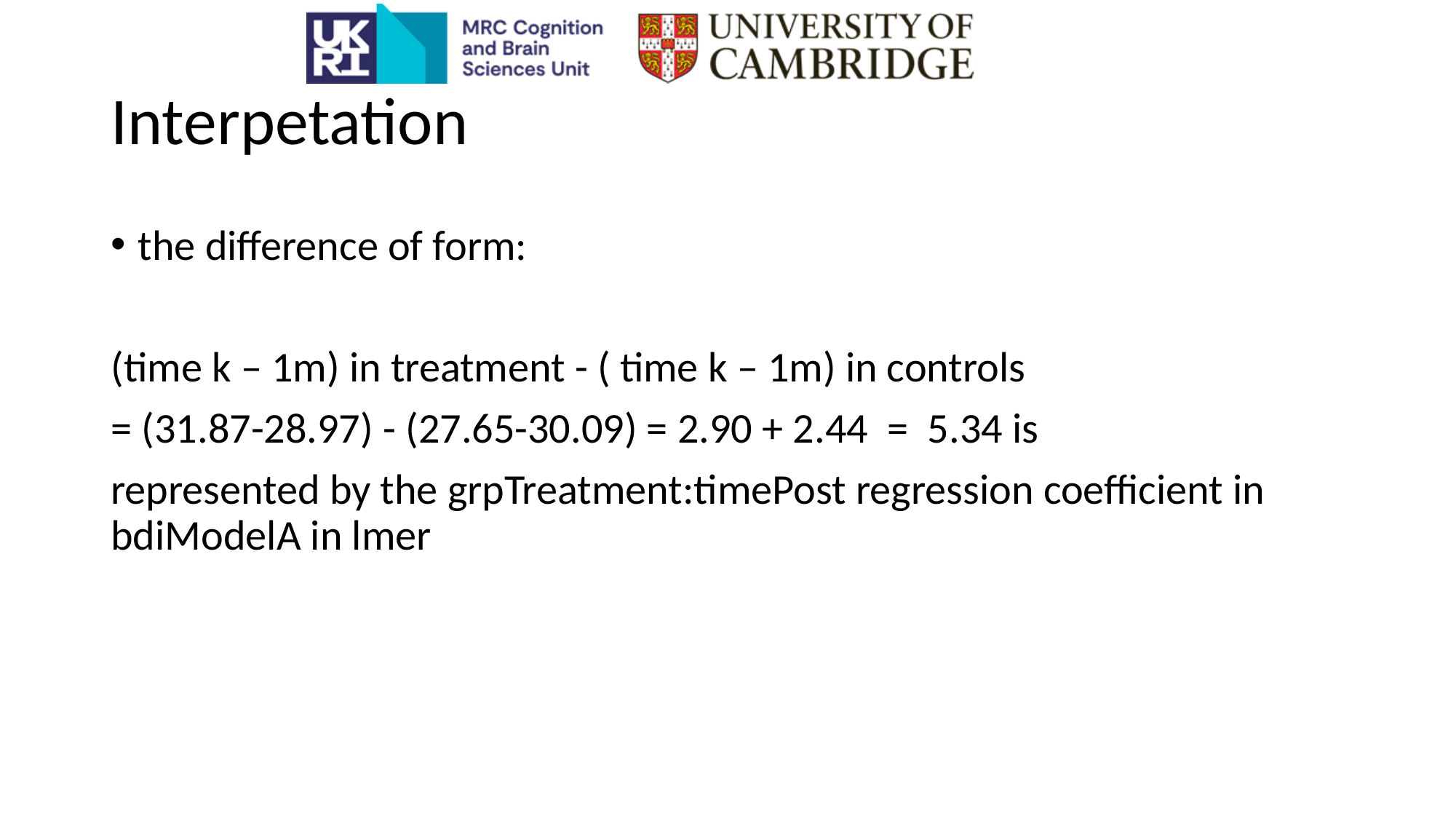

# Interpetation
the difference of form:

(time k – 1m) in treatment - ( time k – 1m) in controls
= (31.87-28.97) - (27.65-30.09) = 2.90 + 2.44  =  5.34 is
represented by the grpTreatment:timePost regression coefficient in bdiModelA in lmer